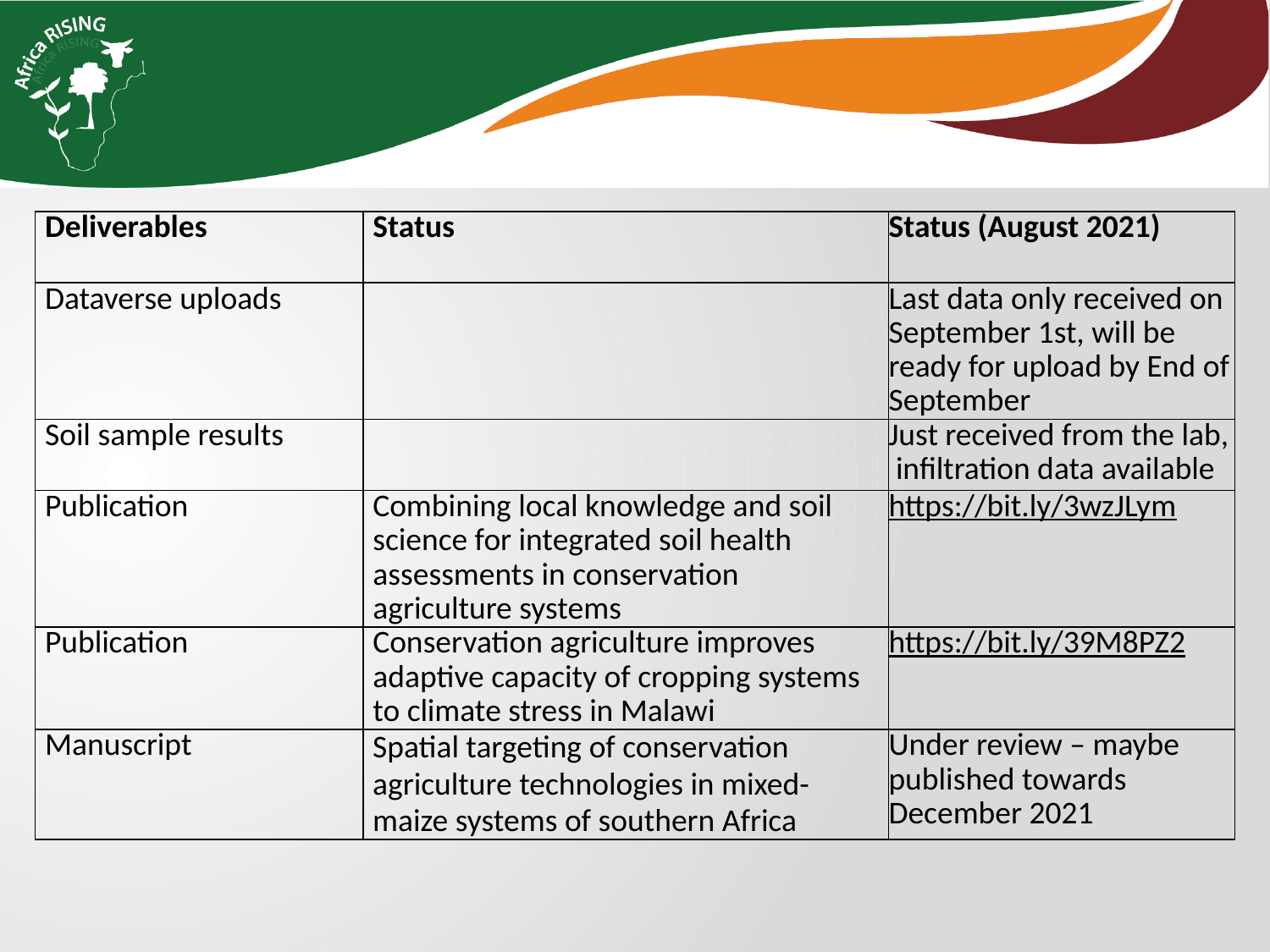

| Deliverables | Status | Status (August 2021) |
| --- | --- | --- |
| Dataverse uploads |  | Last data only received on September 1st, will be ready for upload by End of September |
| Soil sample results |  | Just received from the lab, infiltration data available |
| Publication | Combining local knowledge and soil science for integrated soil health assessments in conservation agriculture systems | https://bit.ly/3wzJLym |
| Publication | Conservation agriculture improves adaptive capacity of cropping systems to climate stress in Malawi | https://bit.ly/39M8PZ2 |
| Manuscript | Spatial targeting of conservation agriculture technologies in mixed-maize systems of southern Africa | Under review – maybe published towards December 2021 |